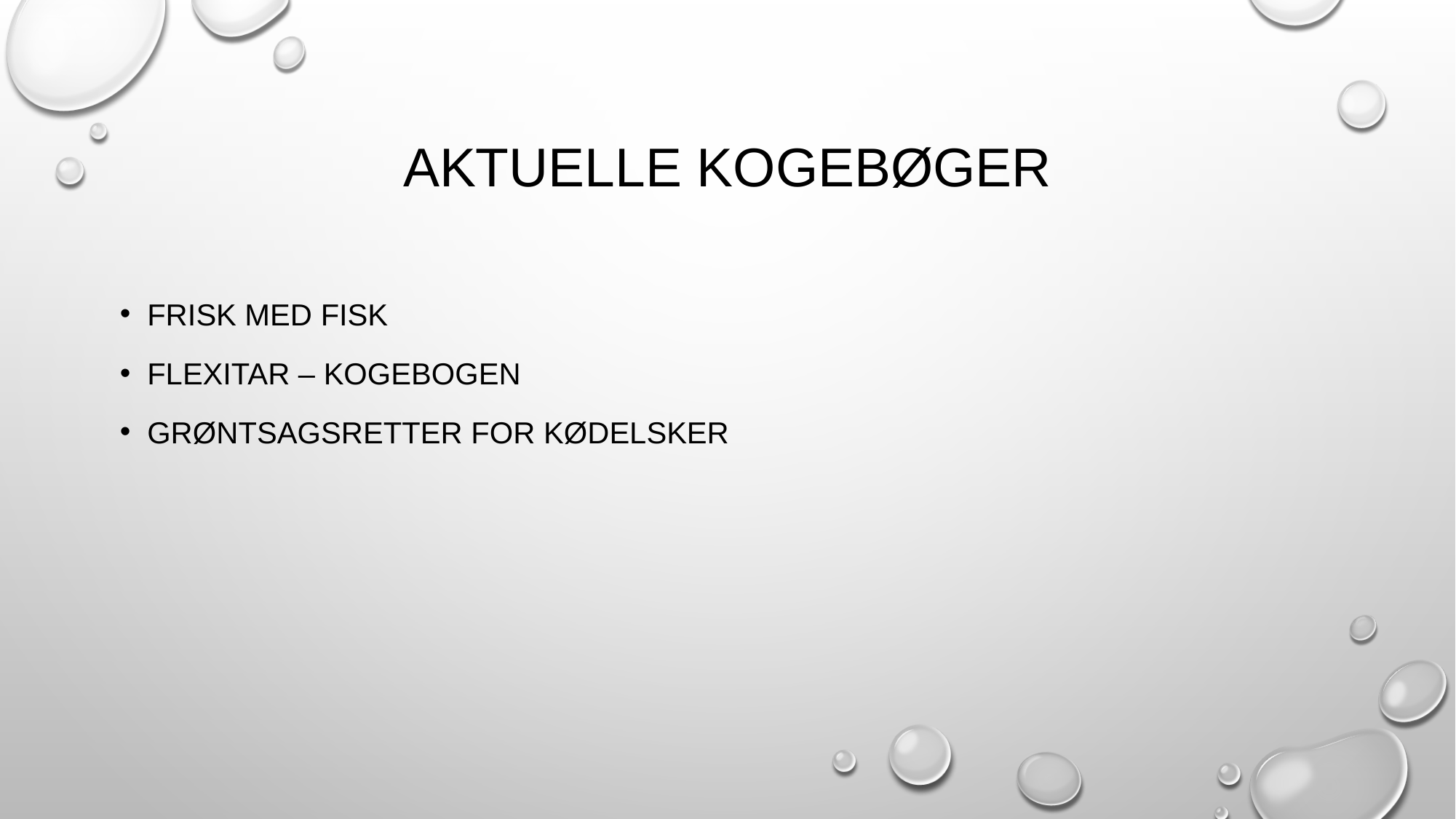

# Aktuelle Kogebøger
Frisk med fisk
Flexitar – kogebogen
Grøntsagsretter for kødelsker